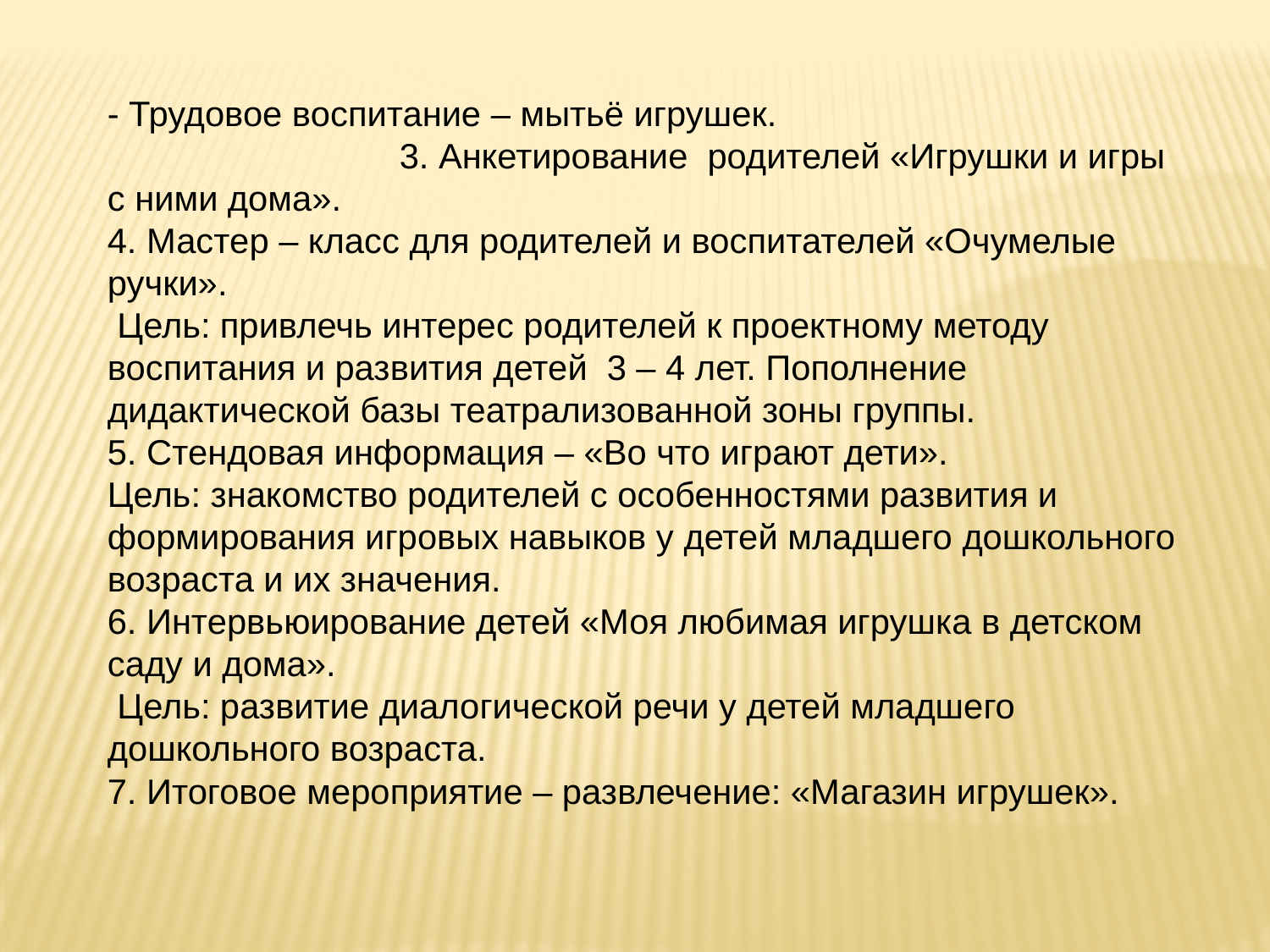

- Трудовое воспитание – мытьё игрушек.                                                                         3. Анкетирование  родителей «Игрушки и игры с ними дома».
4. Мастер – класс для родителей и воспитателей «Очумелые ручки».
 Цель: привлечь интерес родителей к проектному методу воспитания и развития детей  3 – 4 лет. Пополнение дидактической базы театрализованной зоны группы.
5. Стендовая информация – «Во что играют дети».
Цель: знакомство родителей с особенностями развития и формирования игровых навыков у детей младшего дошкольного возраста и их значения.
6. Интервьюирование детей «Моя любимая игрушка в детском саду и дома».
 Цель: развитие диалогической речи у детей младшего дошкольного возраста.
7. Итоговое мероприятие – развлечение: «Магазин игрушек».